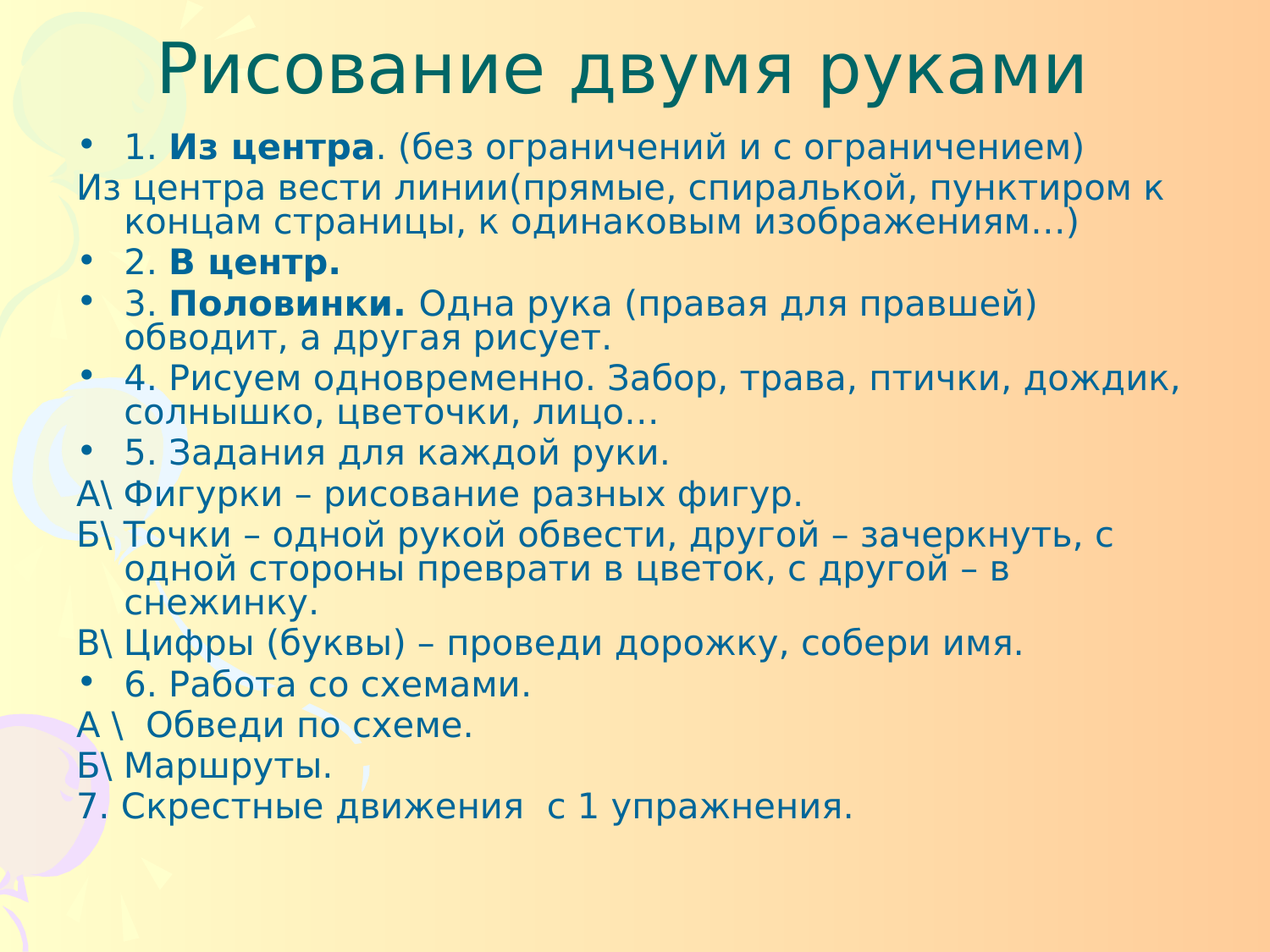

# Рисование двумя руками
1. Из центра. (без ограничений и с ограничением)
Из центра вести линии(прямые, спиралькой, пунктиром к концам страницы, к одинаковым изображениям…)
2. В центр.
3. Половинки. Одна рука (правая для правшей) обводит, а другая рисует.
4. Рисуем одновременно. Забор, трава, птички, дождик, солнышко, цветочки, лицо…
5. Задания для каждой руки.
А\ Фигурки – рисование разных фигур.
Б\ Точки – одной рукой обвести, другой – зачеркнуть, с одной стороны преврати в цветок, с другой – в снежинку.
В\ Цифры (буквы) – проведи дорожку, собери имя.
6. Работа со схемами.
А \  Обведи по схеме.
Б\ Маршруты.
7. Скрестные движения  с 1 упражнения.